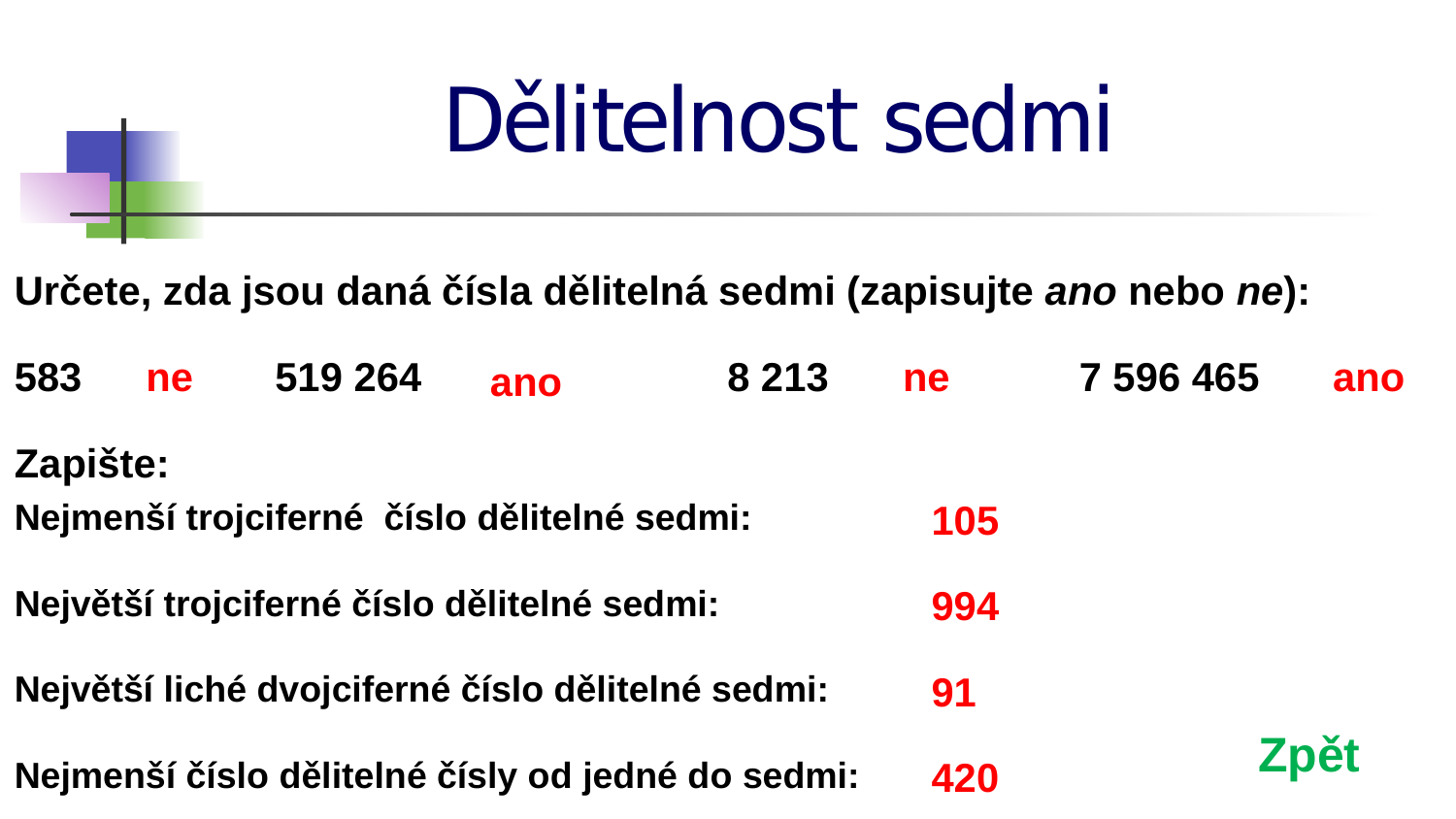

# Dělitelnost sedmi
Určete, zda jsou daná čísla dělitelná sedmi (zapisujte ano nebo ne):
583
ne
519 264
8 213
ne
7 596 465
ano
ano
Zapište:
Nejmenší trojciferné  číslo dělitelné sedmi:
105
Největší trojciferné číslo dělitelné sedmi:
994
Největší liché dvojciferné číslo dělitelné sedmi:
91
Zpět
Nejmenší číslo dělitelné čísly od jedné do sedmi:
420